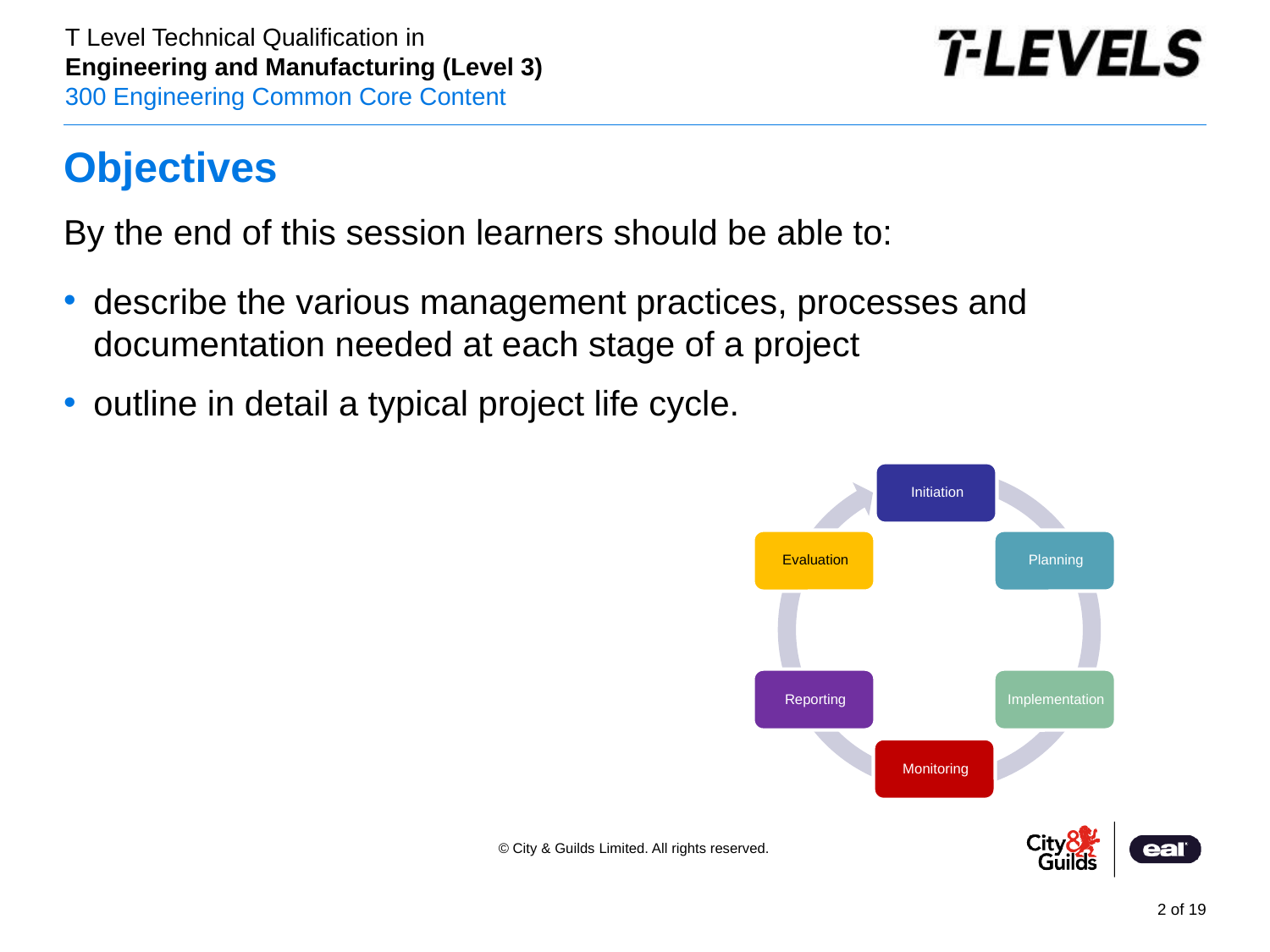

# Objectives
By the end of this session learners should be able to:
describe the various management practices, processes and documentation needed at each stage of a project
outline in detail a typical project life cycle.

Initiation
Planning
Implementation
Monitoring
Reporting
Evaluation